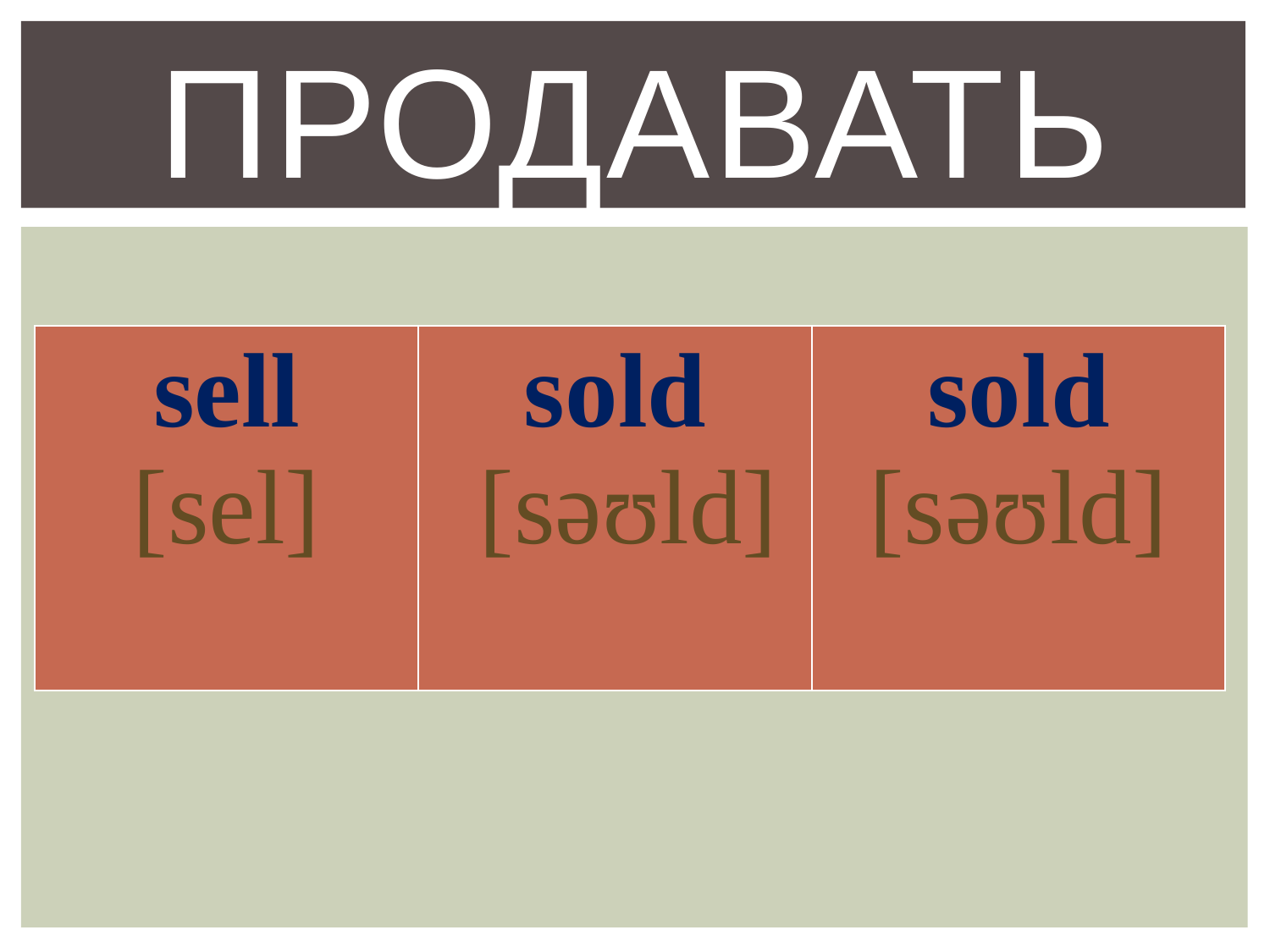

# продавать
| sell [sel] | sold [səʊld] | sold [səʊld] |
| --- | --- | --- |